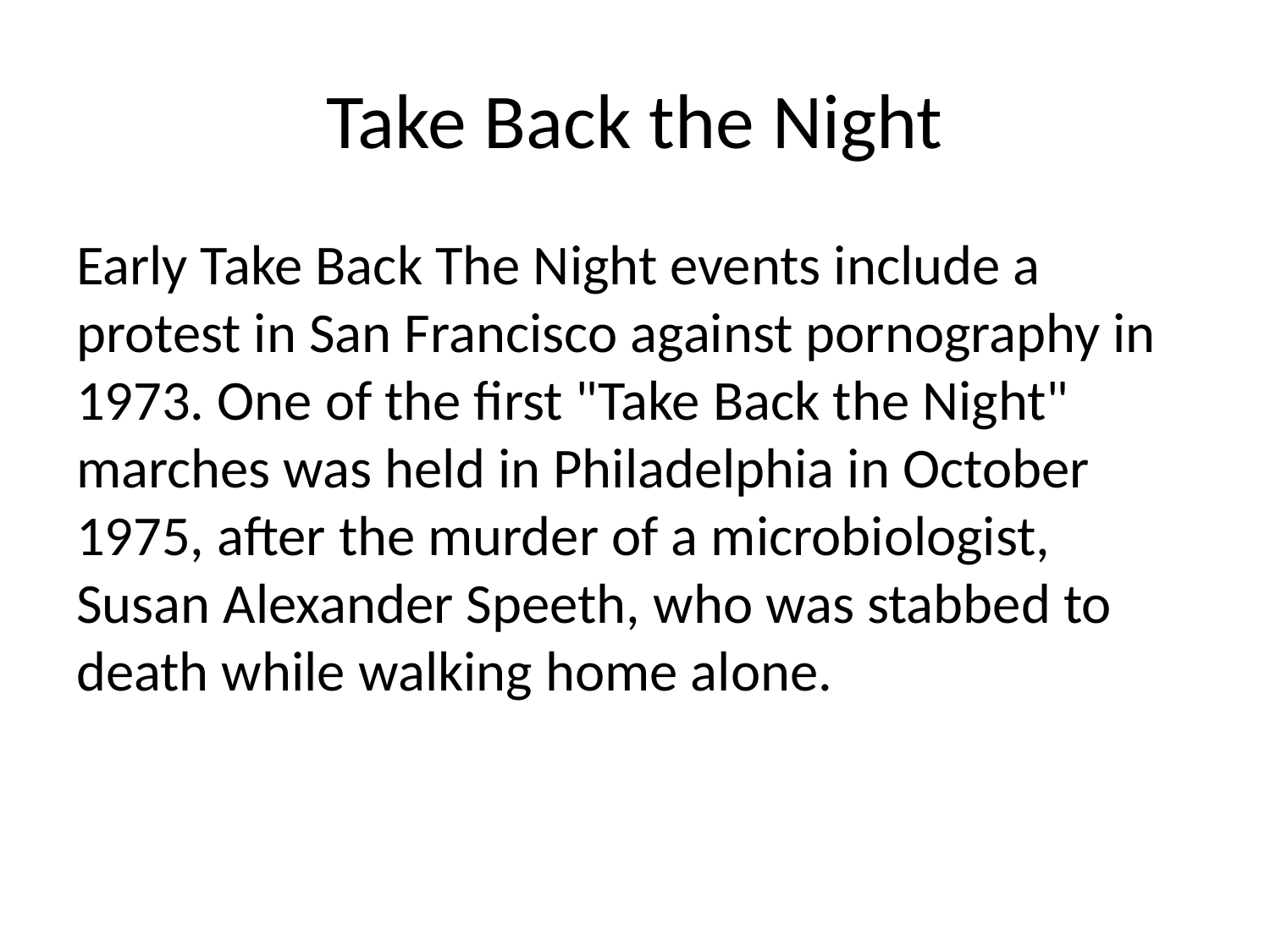

# Take Back the Night
Early Take Back The Night events include a protest in San Francisco against pornography in 1973. One of the first "Take Back the Night" marches was held in Philadelphia in October 1975, after the murder of a microbiologist, Susan Alexander Speeth, who was stabbed to death while walking home alone.